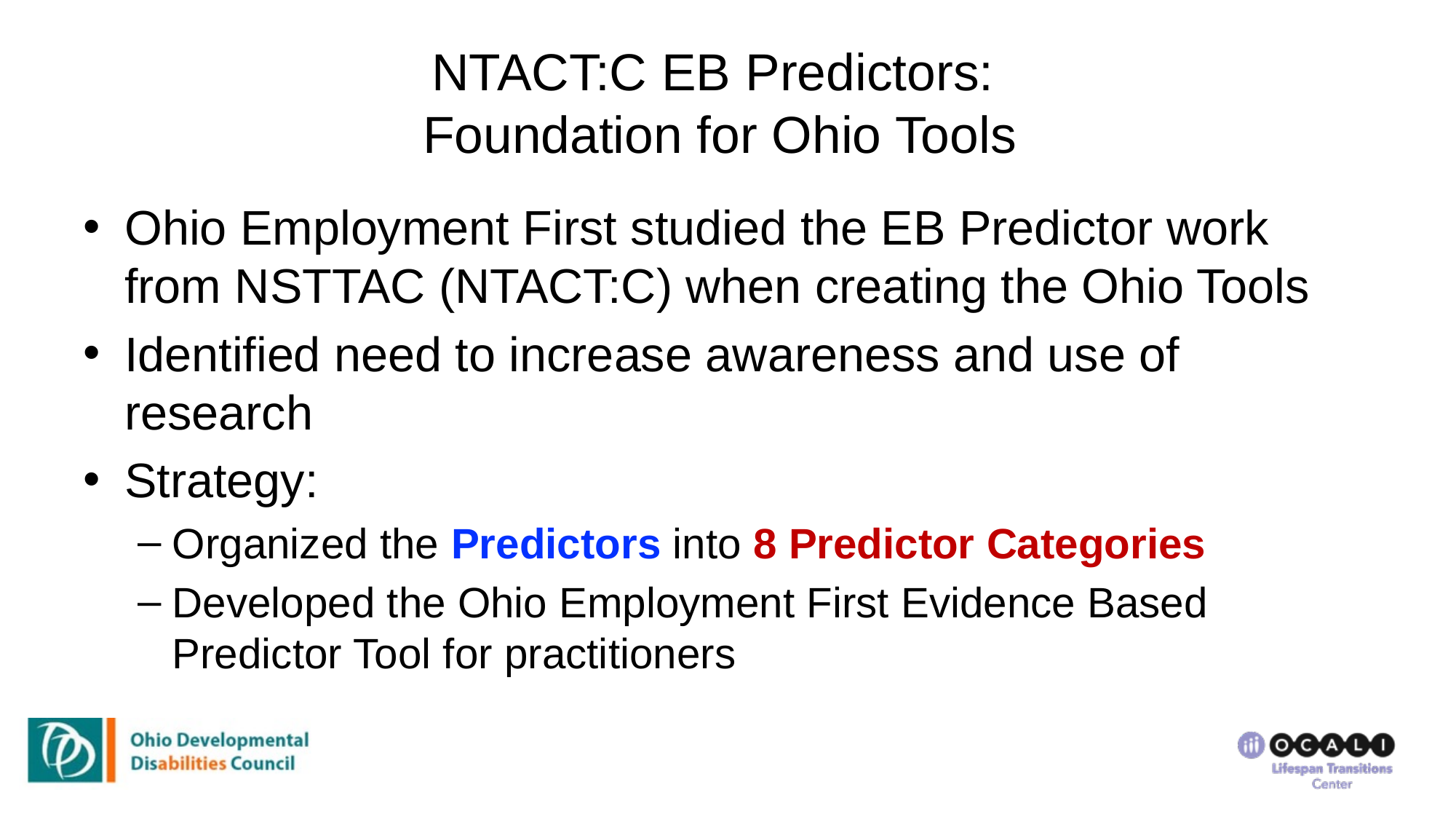

# NTACT:C EB Predictors: Foundation for Ohio Tools
Ohio Employment First studied the EB Predictor work from NSTTAC (NTACT:C) when creating the Ohio Tools
Identified need to increase awareness and use of research
Strategy:
Organized the Predictors into 8 Predictor Categories
Developed the Ohio Employment First Evidence Based Predictor Tool for practitioners